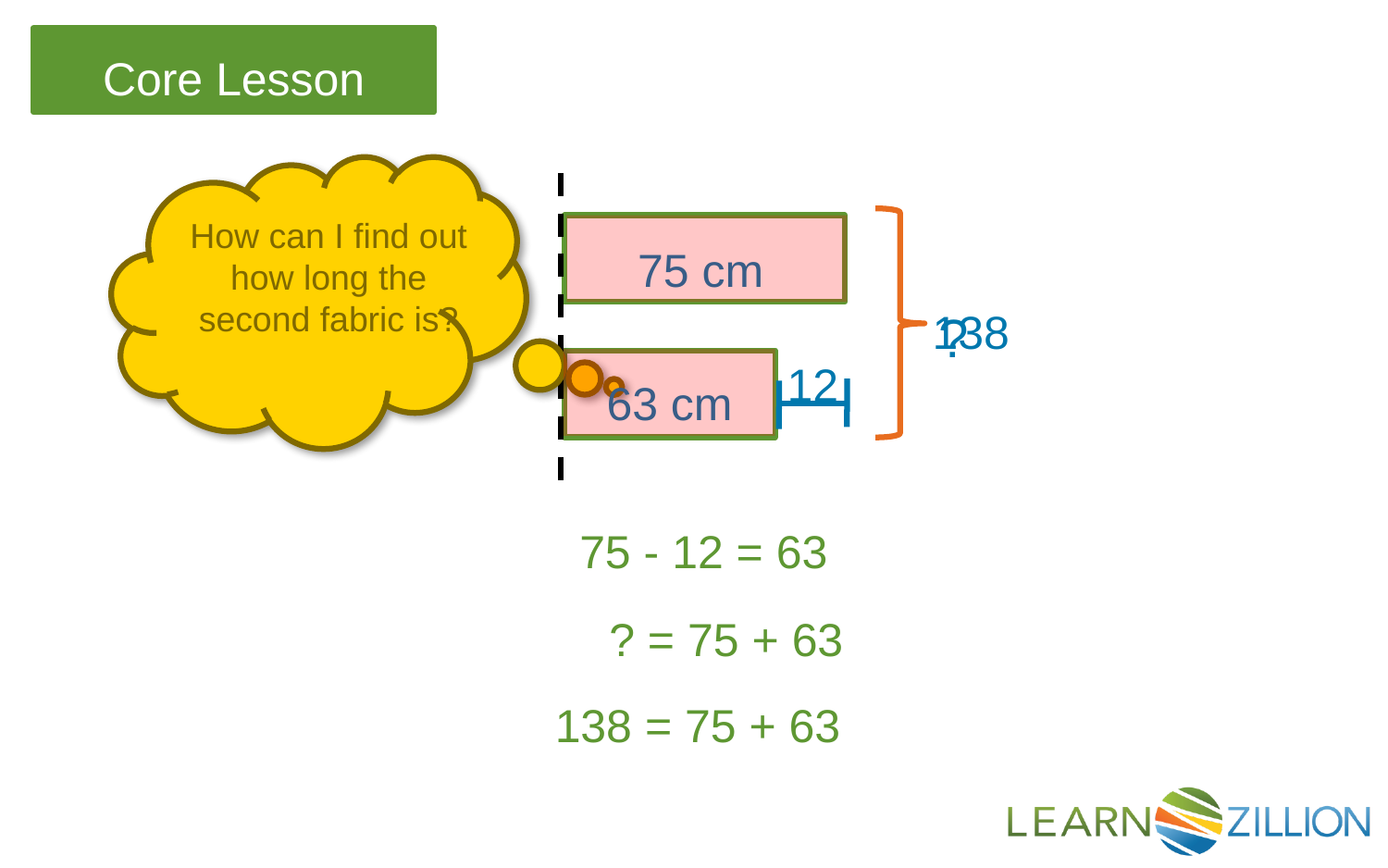

How can I find out how long the second fabric is?

75 cm
The girl’s
fabric
138
?

12

63 cm
75 - 12 = 63
? = 75 + 63
138 = 75 + 63